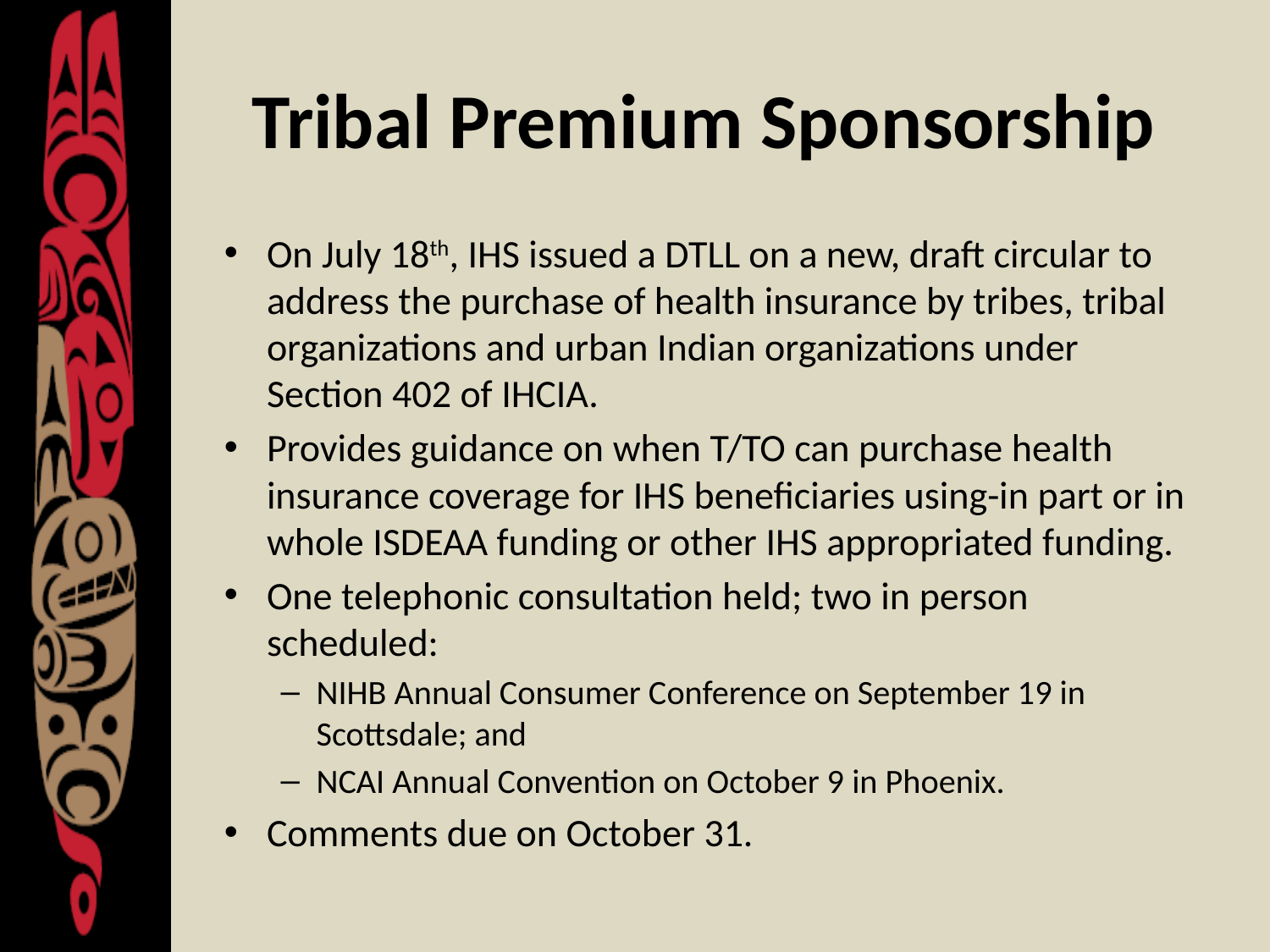

# Tribal Premium Sponsorship
On July 18th, IHS issued a DTLL on a new, draft circular to address the purchase of health insurance by tribes, tribal organizations and urban Indian organizations under Section 402 of IHCIA.
Provides guidance on when T/TO can purchase health insurance coverage for IHS beneficiaries using-in part or in whole ISDEAA funding or other IHS appropriated funding.
One telephonic consultation held; two in person scheduled:
NIHB Annual Consumer Conference on September 19 in Scottsdale; and
NCAI Annual Convention on October 9 in Phoenix.
Comments due on October 31.